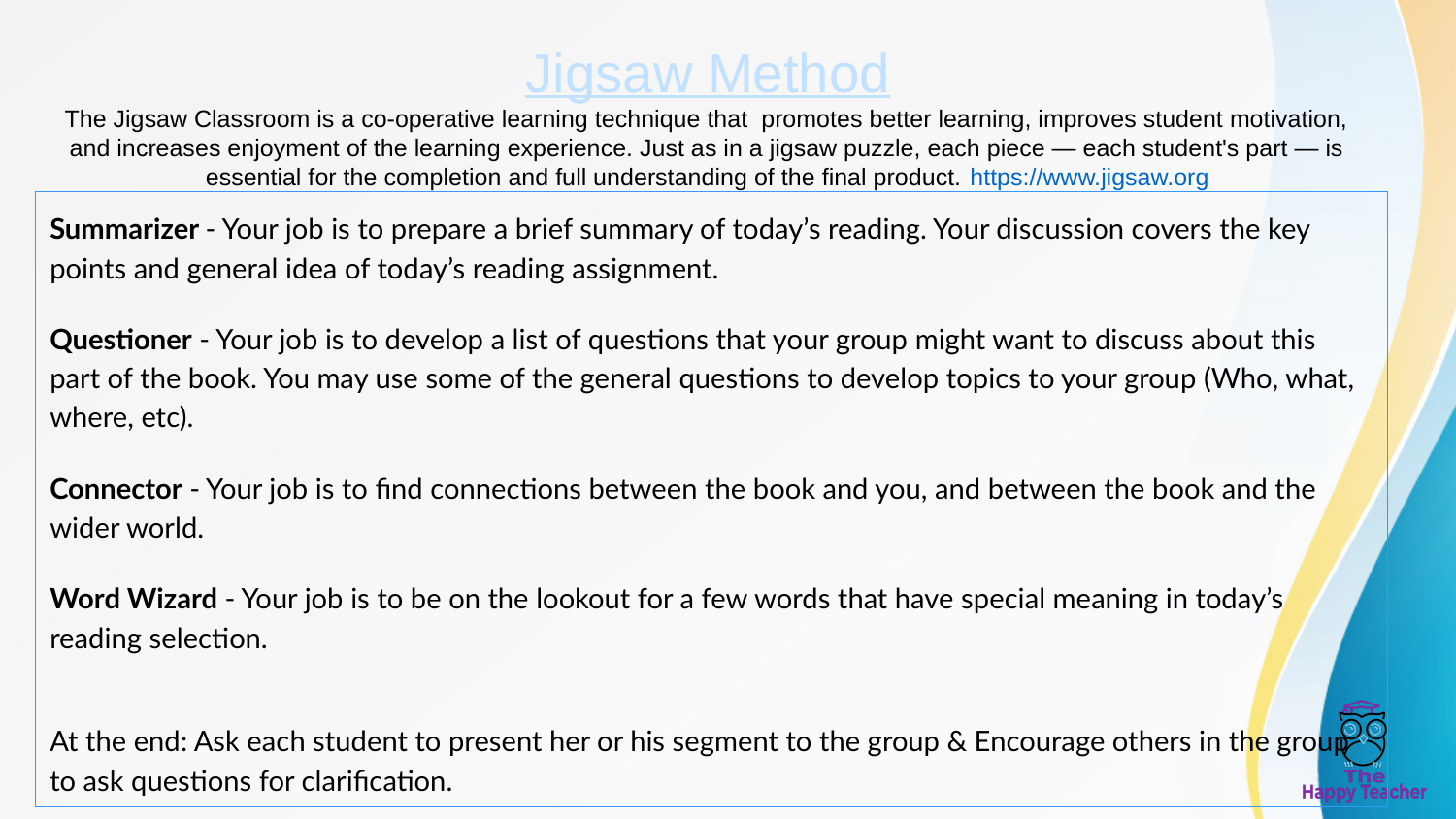

# Jigsaw Method The Jigsaw Classroom is a co-operative learning technique that  promotes better learning, improves student motivation, and increases enjoyment of the learning experience. Just as in a jigsaw puzzle, each piece — each student's part — is essential for the completion and full understanding of the final product. https://www.jigsaw.org
Summarizer - Your job is to prepare a brief summary of today’s reading. Your discussion covers the key points and general idea of today’s reading assignment.
Questioner - Your job is to develop a list of questions that your group might want to discuss about this part of the book. You may use some of the general questions to develop topics to your group (Who, what, where, etc).
Connector - Your job is to find connections between the book and you, and between the book and the wider world.
Word Wizard - Your job is to be on the lookout for a few words that have special meaning in today’s reading selection.
At the end: Ask each student to present her or his segment to the group & Encourage others in the group to ask questions for clarification.